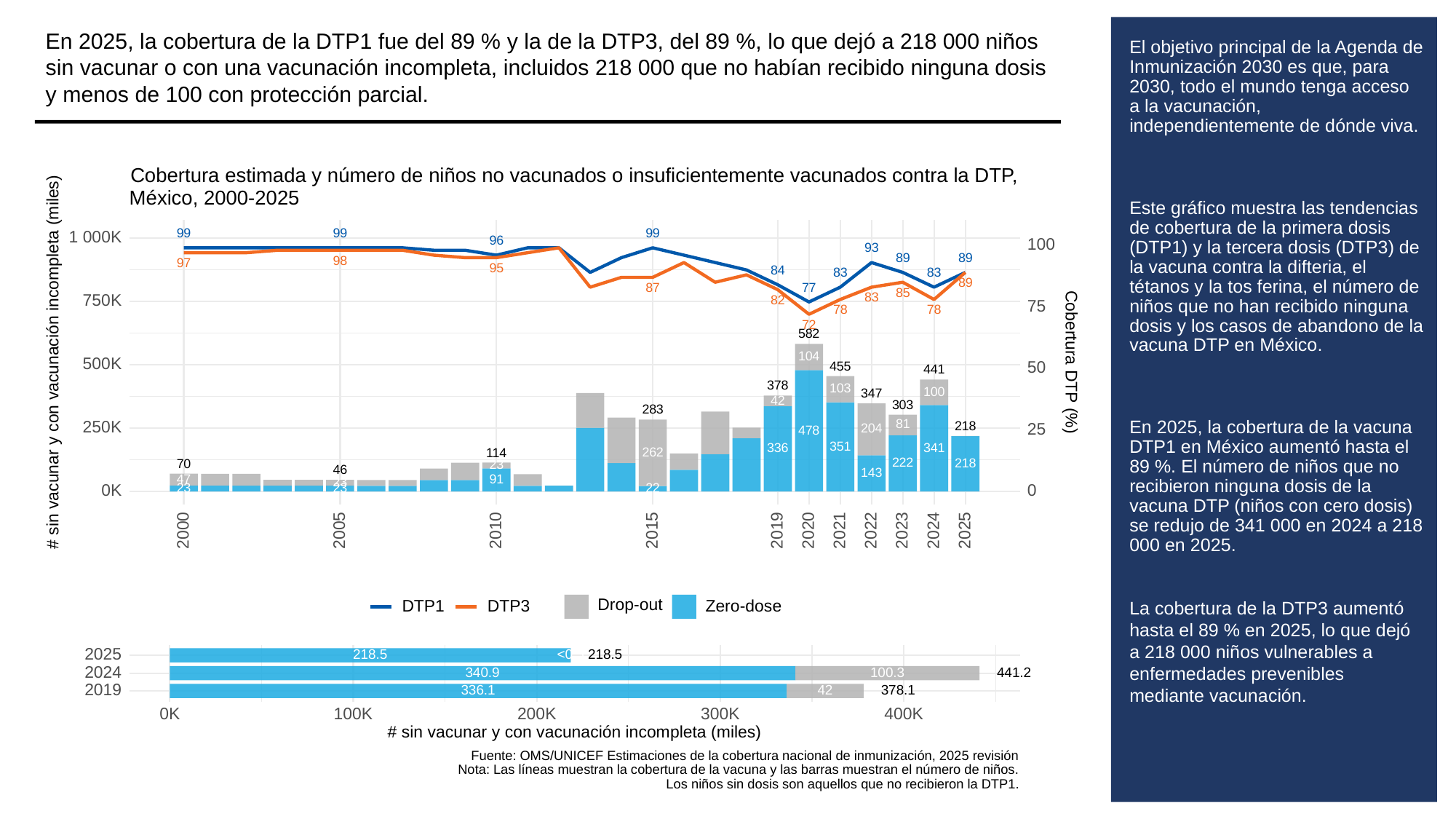

En 2025, la cobertura de la DTP1 fue del 89 % y la de la DTP3, del 89 %, lo que dejó a 218 000 niños sin vacunar o con una vacunación incompleta, incluidos 218 000 que no habían recibido ninguna dosis y menos de 100 con protección parcial.
# El objetivo principal de la Agenda de Inmunización 2030 es que, para 2030, todo el mundo tenga acceso a la vacunación, independientemente de dónde viva.

Este gráfico muestra las tendencias de cobertura de la primera dosis (DTP1) y la tercera dosis (DTP3) de la vacuna contra la difteria, el tétanos y la tos ferina, el número de niños que no han recibido ninguna dosis y los casos de abandono de la vacuna DTP en México.

En 2025, la cobertura de la vacuna DTP1 en México aumentó hasta el 89 %. El número de niños que no recibieron ninguna dosis de la vacuna DTP (niños con cero dosis) se redujo de 341 000 en 2024 a 218 000 en 2025.

La cobertura de la DTP3 aumentó hasta el 89 % en 2025, lo que dejó a 218 000 niños vulnerables a enfermedades prevenibles mediante vacunación.

Cobertura estimada y número de niños no vacunados o insuficientemente vacunados contra la DTP,
México, 2000-2025

99
99
99
1 000K
96

100
93

89
89
98
97
95
84
83
83

89
77
87
85
83
750K
82
75

78
78
72
582

104
# sin vacunar y con vacunación incompleta (miles)
Cobertura DTP (%)
500K
455
50

441

378
103
100
347

42

303

283

81
250K
218
25
204
478

351
341
336
262
114

222
218
70

23

46

143

47
91
23

23
23
22
0K
0

2023
2000
2005
2010
2015
2019
2020
2021
2022
2024
2025

Drop-out
DTP3
Zero-dose
DTP1

2025
218.5
<0.5
218.5

2024
340.9
100.3
441.2

2019
336.1
378.1
42

300K
0K
100K
200K
400K
# sin vacunar y con vacunación incompleta (miles)
Fuente: OMS/UNICEF Estimaciones de la cobertura nacional de inmunización, 2025 revisión
Nota: Las líneas muestran la cobertura de la vacuna y las barras muestran el número de niños.
Los niños sin dosis son aquellos que no recibieron la DTP1.